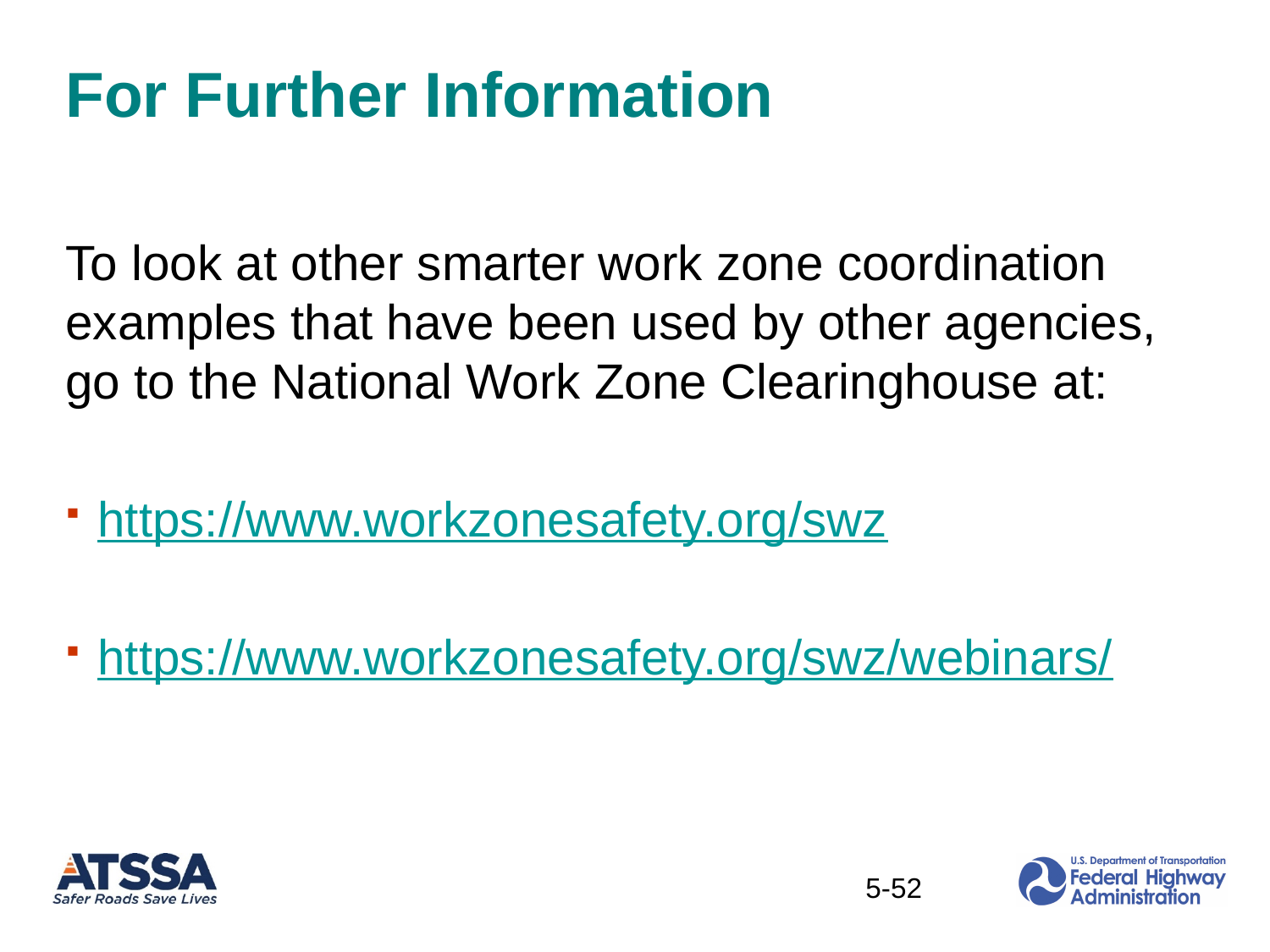

# For Further Information
To look at other smarter work zone coordination examples that have been used by other agencies, go to the National Work Zone Clearinghouse at:

https://www.workzonesafety.org/swz

https://www.workzonesafety.org/swz/webinars/